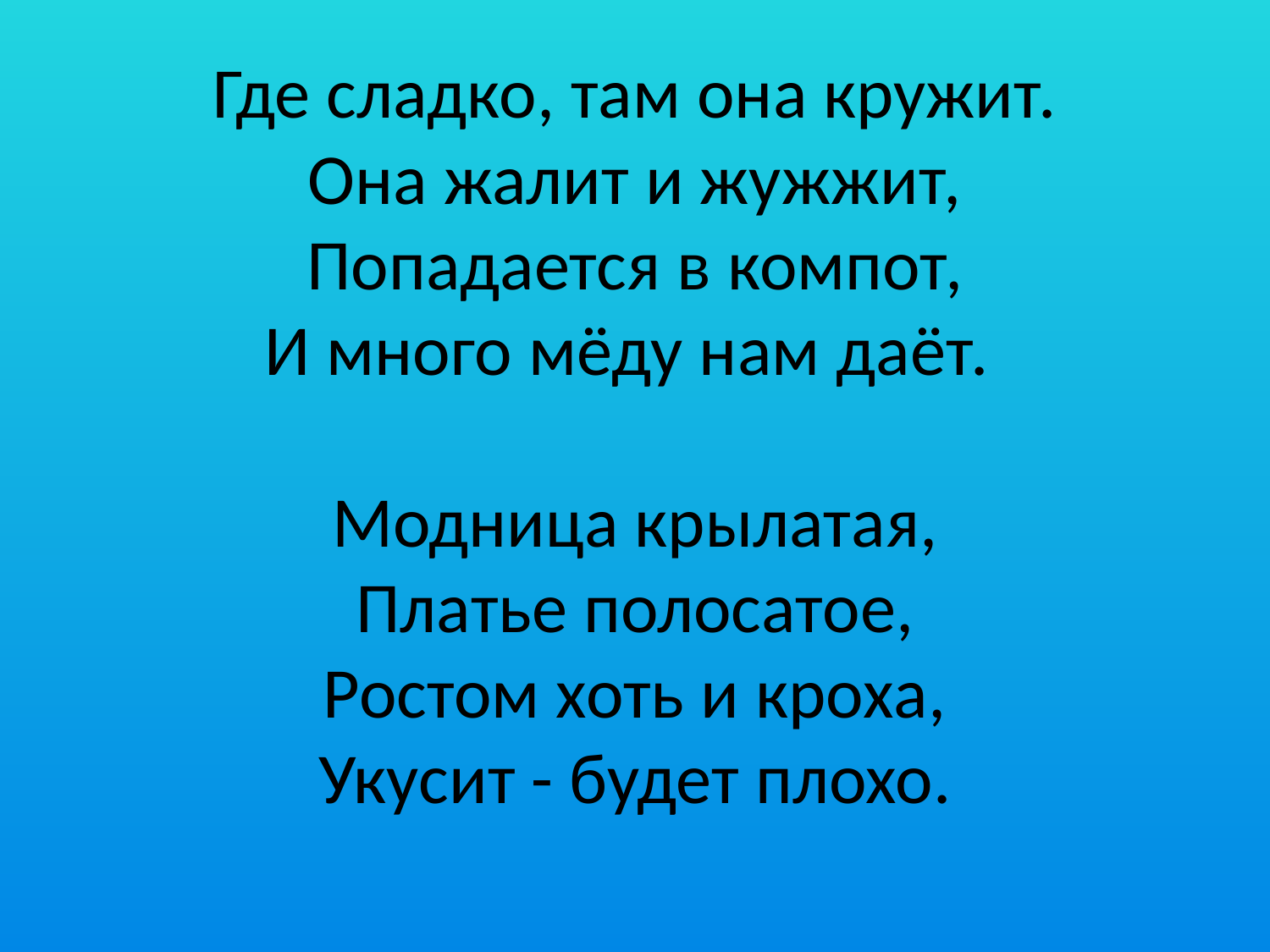

# Где сладко, там она кружит. Она жалит и жужжит, Попадается в компот, И много мёду нам даёт. Модница крылатая, Платье полосатое, Ростом хоть и кроха, Укусит - будет плохо.